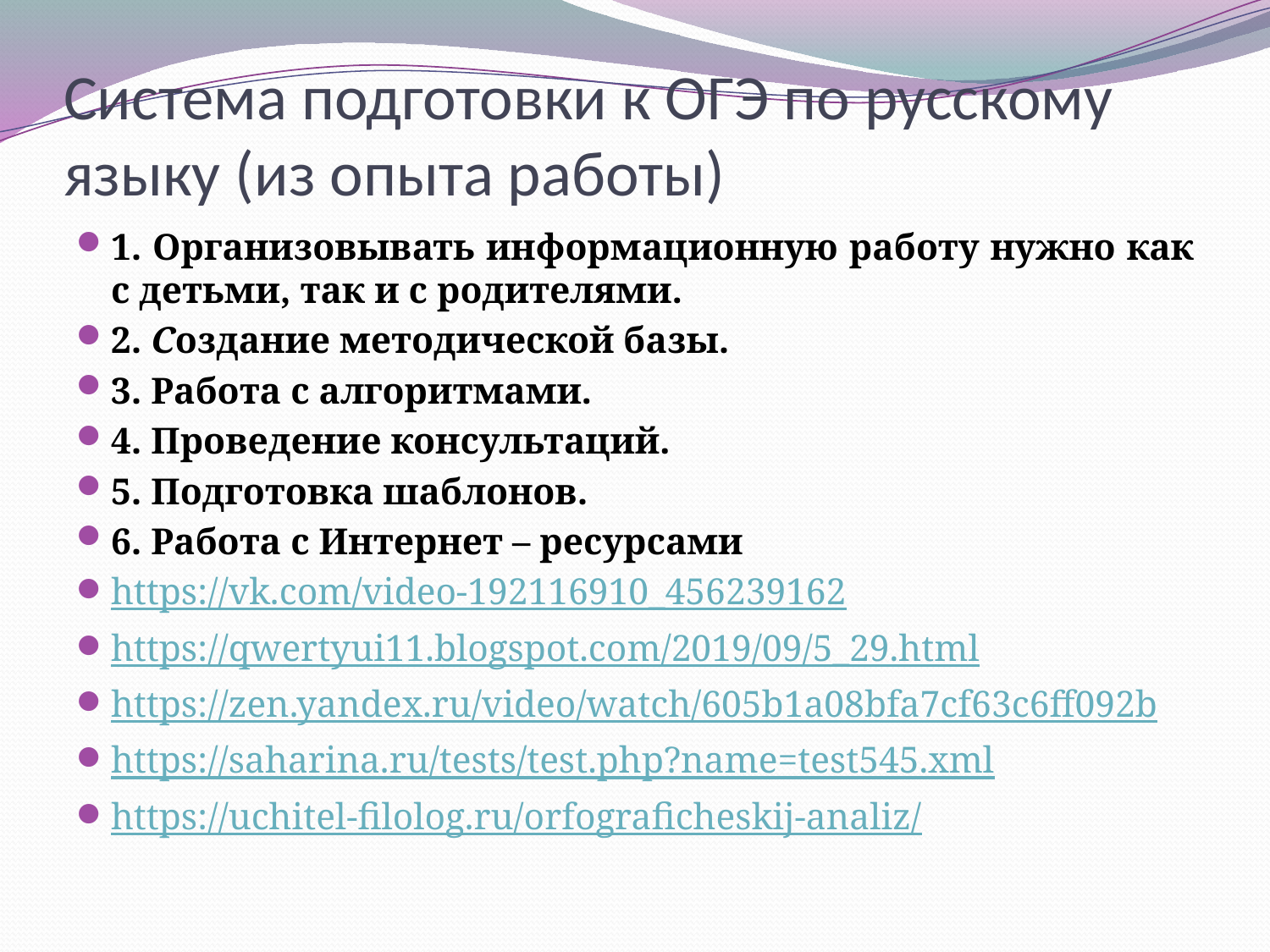

# Система подготовки к ОГЭ по русскому языку (из опыта работы)
1. Организовывать информационную работу нужно как с детьми, так и с родителями.
2. Создание методической базы.
3. Работа с алгоритмами.
4. Проведение консультаций.
5. Подготовка шаблонов.
6. Работа с Интернет – ресурсами
https://vk.com/video-192116910_456239162
https://qwertyui11.blogspot.com/2019/09/5_29.html
https://zen.yandex.ru/video/watch/605b1a08bfa7cf63c6ff092b
https://saharina.ru/tests/test.php?name=test545.xml
https://uchitel-filolog.ru/orfograficheskij-analiz/